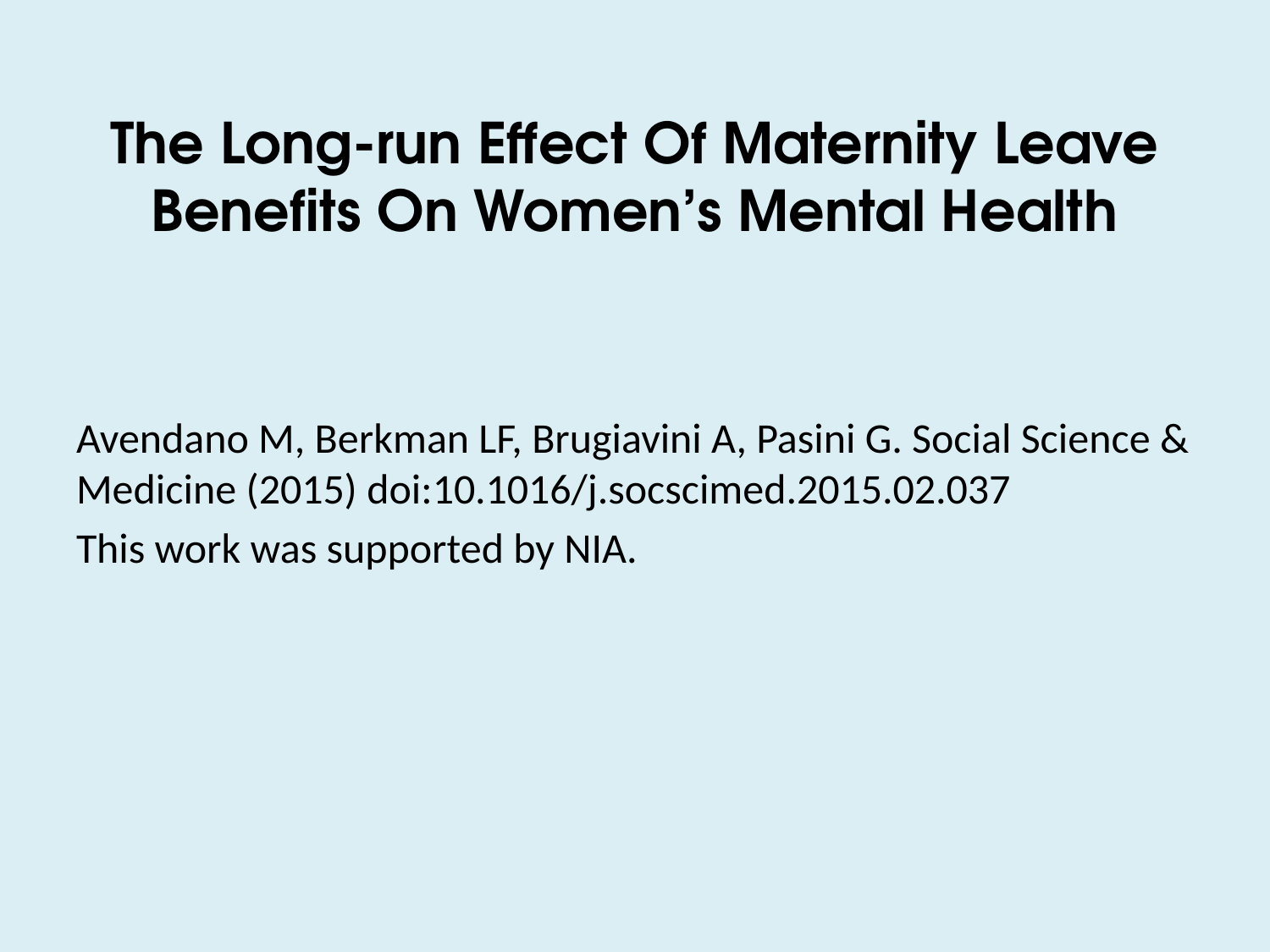

# The Long-run Effect Of Maternity Leave Benefits On Women’s Mental Health
Avendano M, Berkman LF, Brugiavini A, Pasini G. Social Science & Medicine (2015) doi:10.1016/j.socscimed.2015.02.037
This work was supported by NIA.